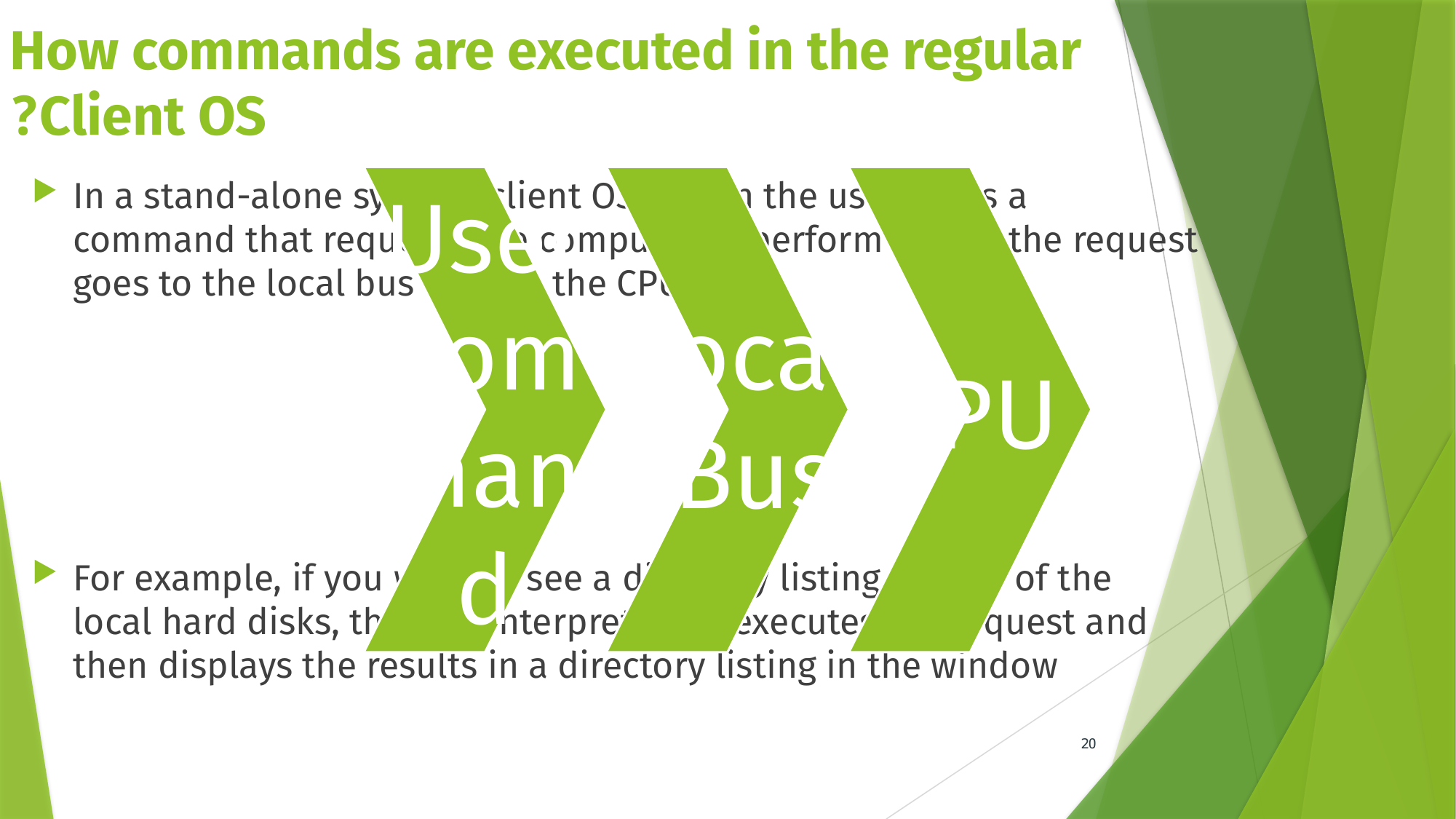

# How commands are executed in the regular Client OS?
In a stand-alone system (client OS), when the user types a command that requests the computer to perform a task, the request goes to the local bus then to the CPU.

For example, if you want to see a directory listing on one of the local hard disks, the CPU interprets and executes the request and then displays the results in a directory listing in the window
Local Bus
CPU
20